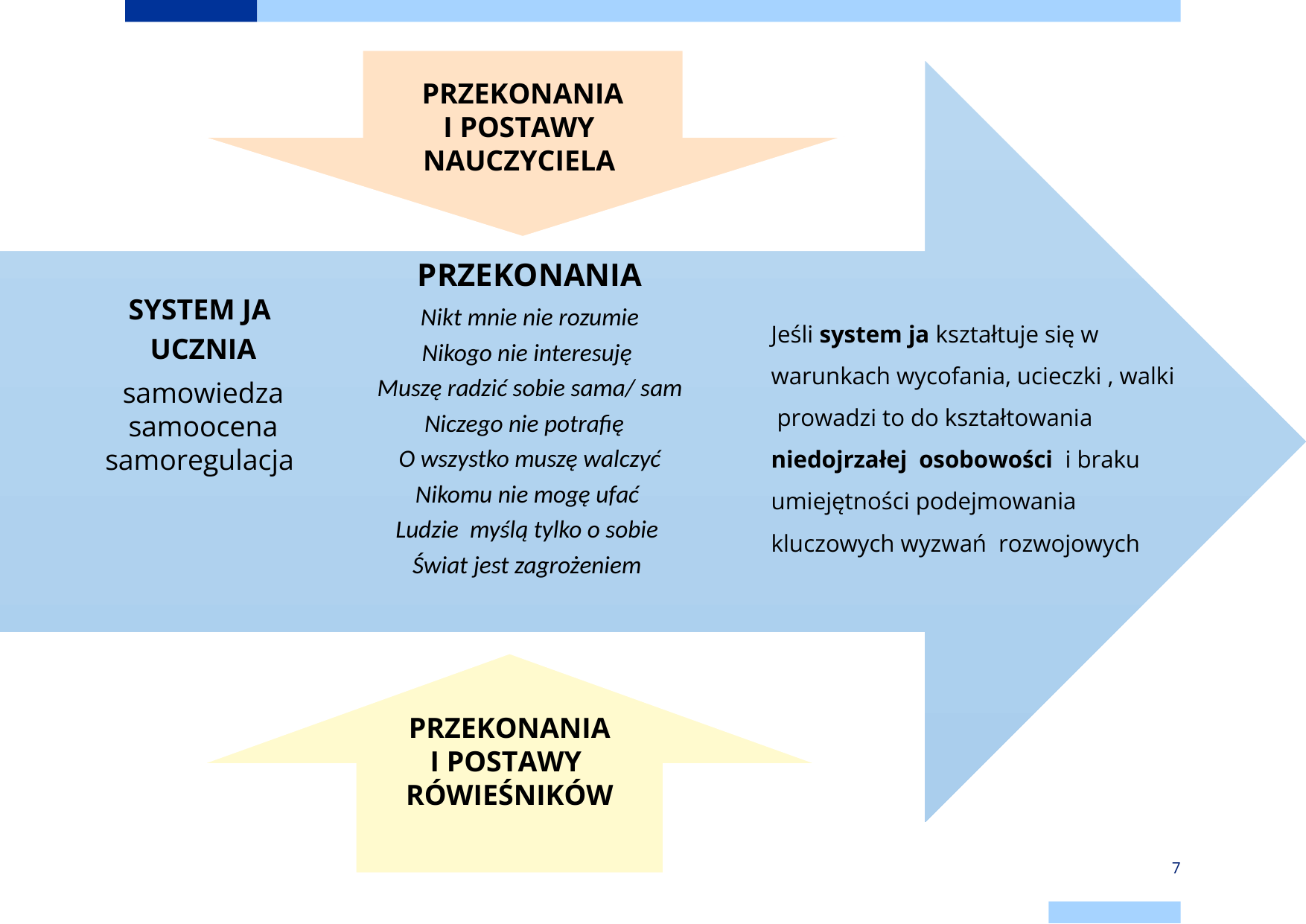

Jeśli system ja kształtuje się w warunkach wycofania, ucieczki , walki  prowadzi to do kształtowania niedojrzałej  osobowości  i braku umiejętności podejmowania kluczowych wyzwań  rozwojowych

Nie potrzebuję nikogo

PRZEKONANIA
Nikt mnie nie rozumie
Nikogo nie interesuję
Muszę radzić sobie sama/ sam
Niczego nie potrafię
O wszystko muszę walczyć
Nikomu nie mogę ufać
Ludzie  myślą tylko o sobie
Świat jest zagrożeniem

SYSTEM JA
UCZNIA
samowiedza
samoocena samoregulacja

PRZEKONANIA
I POSTAWY  NAUCZYCIELA
PRZEKONANIA
I POSTAWY  RÓWIEŚNIKÓW

7